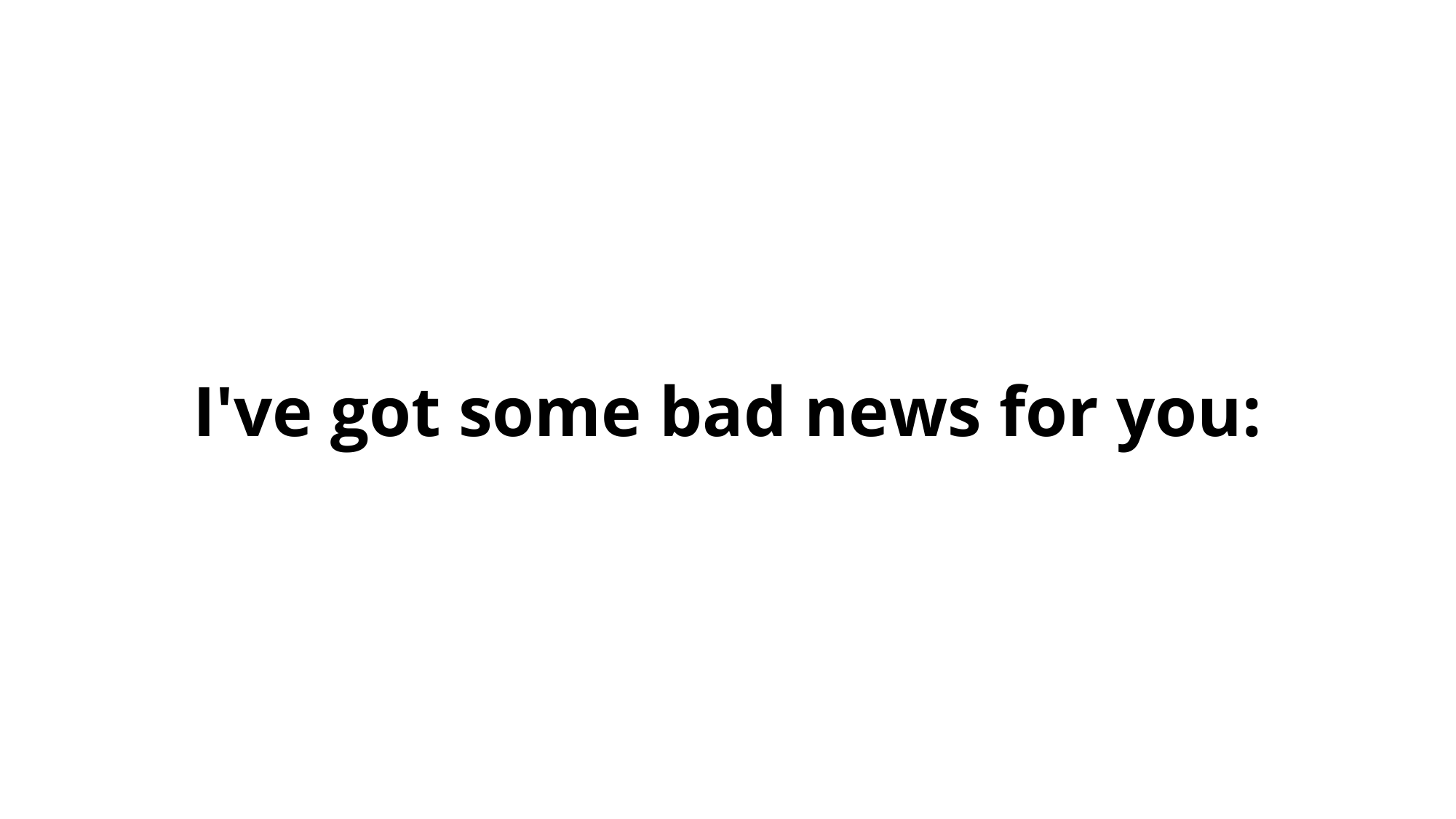

I've got some bad news for you: